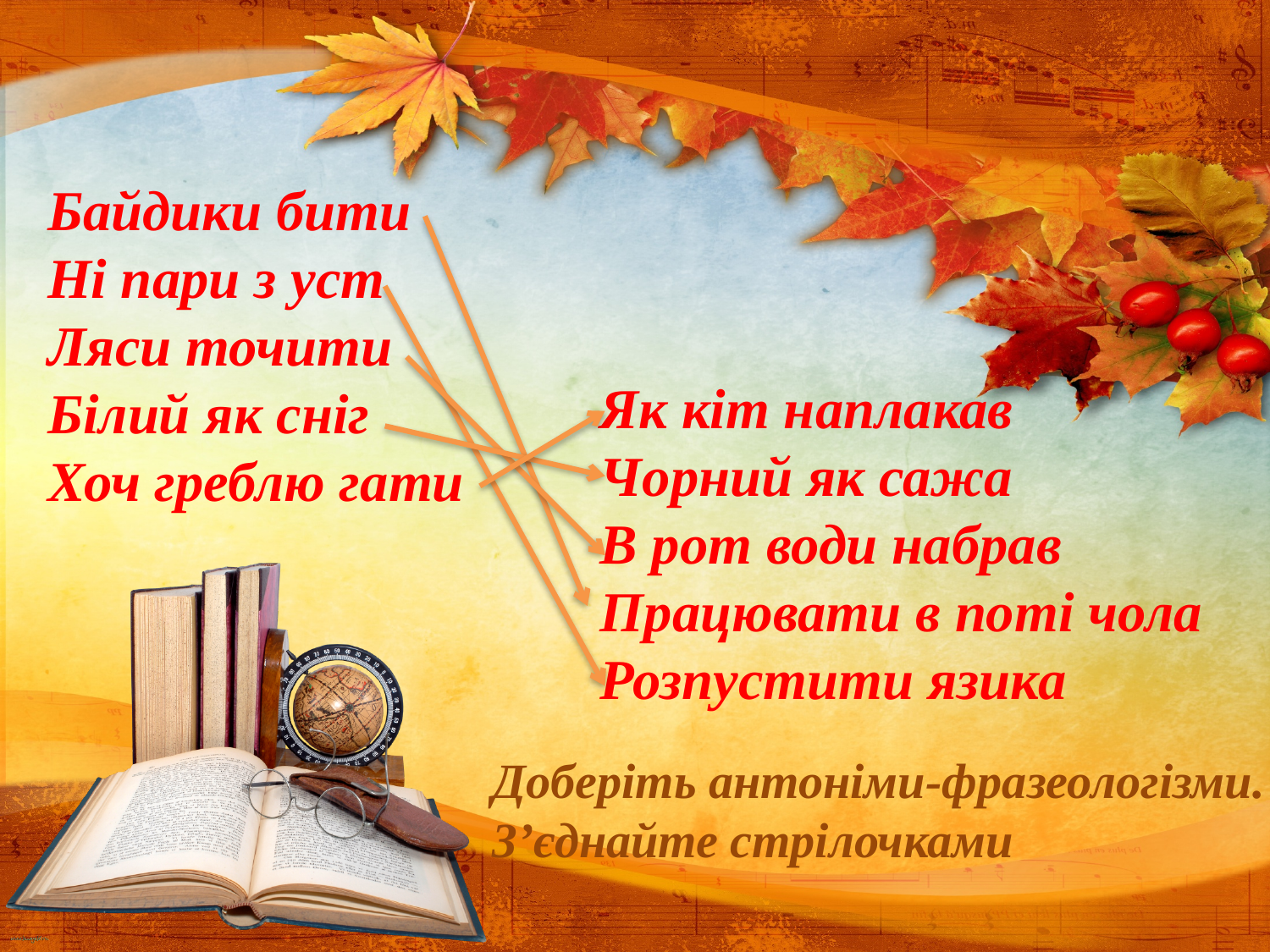

Байдики бити
Ні пари з уст
Ляси точити
Білий як сніг
Хоч греблю гати
Як кіт наплакав
Чорний як сажа
В рот води набрав
Працювати в поті чола
Розпустити язика
Доберіть антоніми-фразеологізми. З’єднайте стрілочками